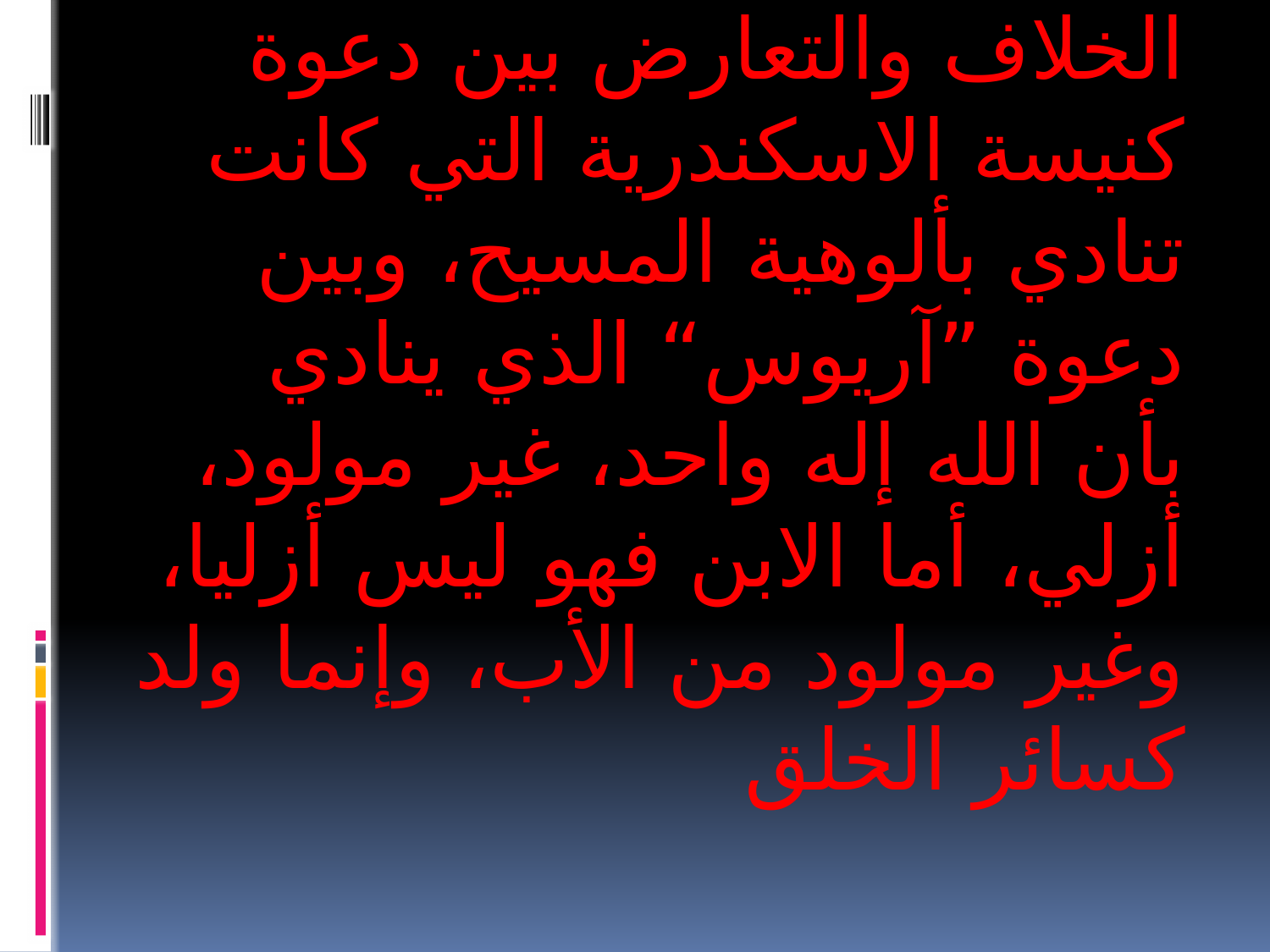

أبرز وجوه الاختلاف

الخلاف والتعارض بين دعوة كنيسة الاسكندرية التي كانت تنادي بألوهية المسيح، وبين دعوة ”آريوس“ الذي ينادي بأن الله إله واحد، غير مولود، أزلي، أما الابن فهو ليس أزليا، وغير مولود من الأب، وإنما ولد كسائر الخلق